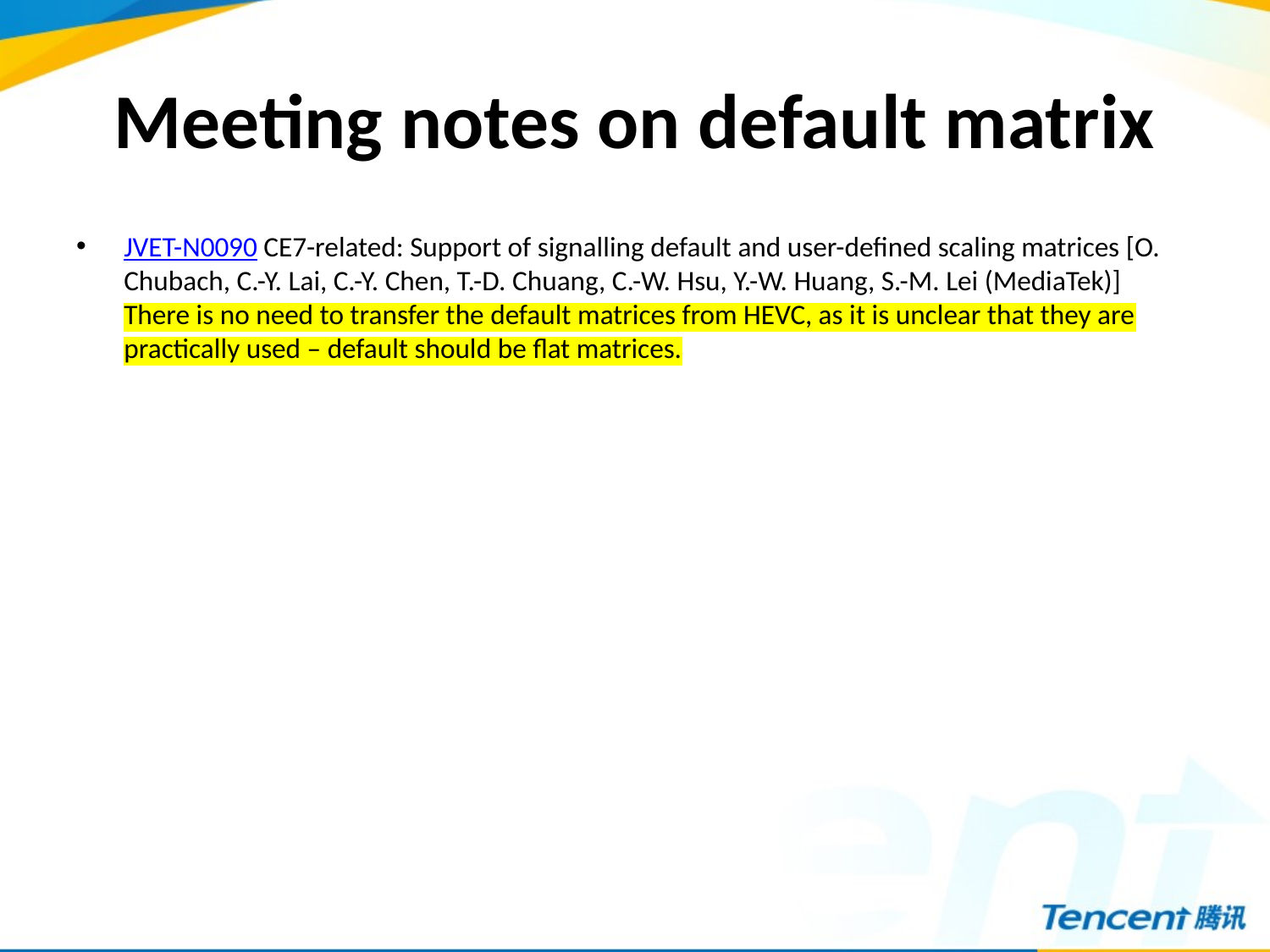

# Meeting notes on default matrix
JVET-N0090 CE7-related: Support of signalling default and user-defined scaling matrices [O. Chubach, C.-Y. Lai, C.-Y. Chen, T.-D. Chuang, C.-W. Hsu, Y.-W. Huang, S.-M. Lei (MediaTek)] There is no need to transfer the default matrices from HEVC, as it is unclear that they are practically used – default should be flat matrices.